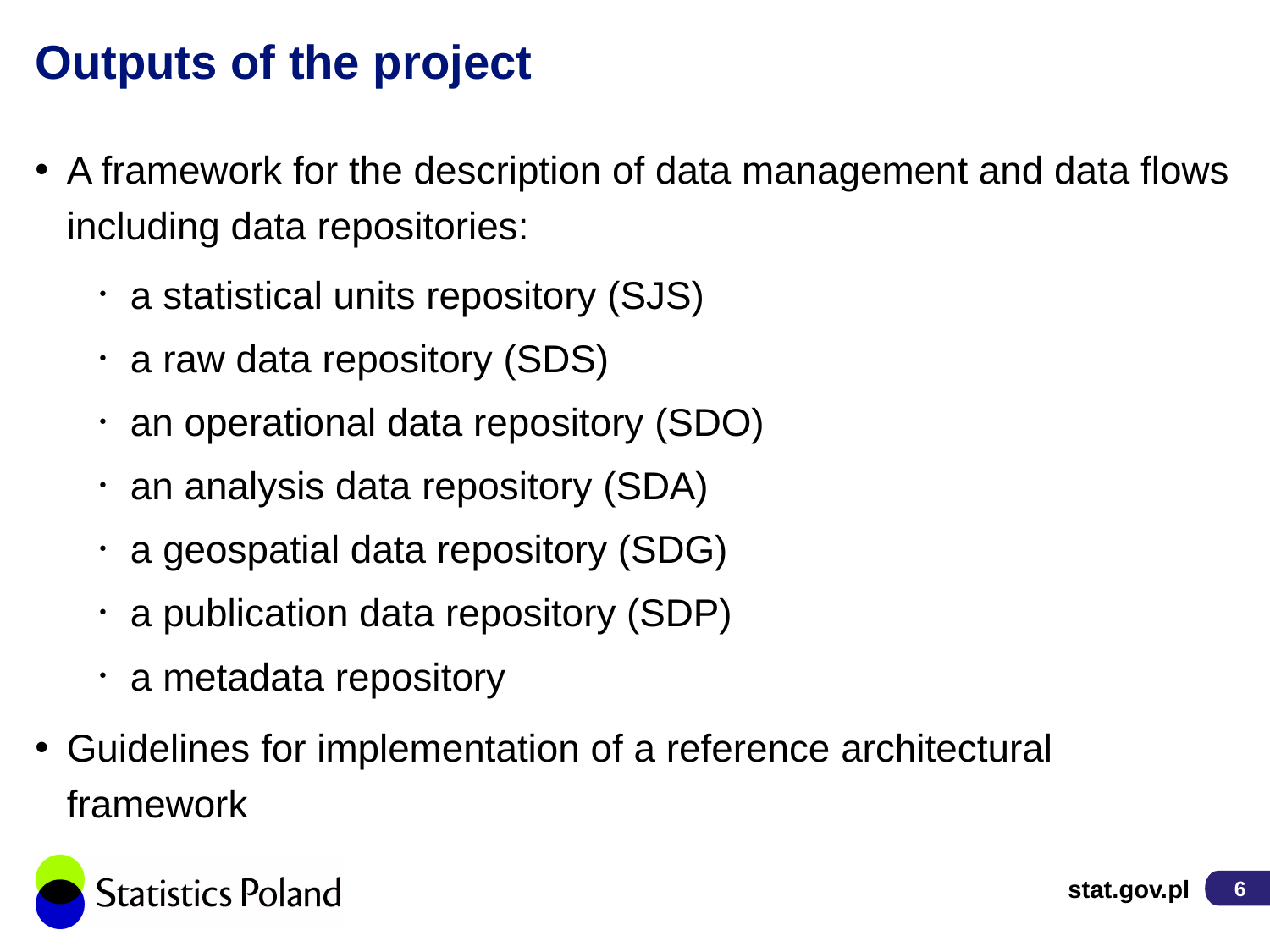

# Outputs of the project
A framework for the description of data management and data flows including data repositories:
a statistical units repository (SJS)
a raw data repository (SDS)
an operational data repository (SDO)
an analysis data repository (SDA)
a geospatial data repository (SDG)
a publication data repository (SDP)
a metadata repository
Guidelines for implementation of a reference architectural framework